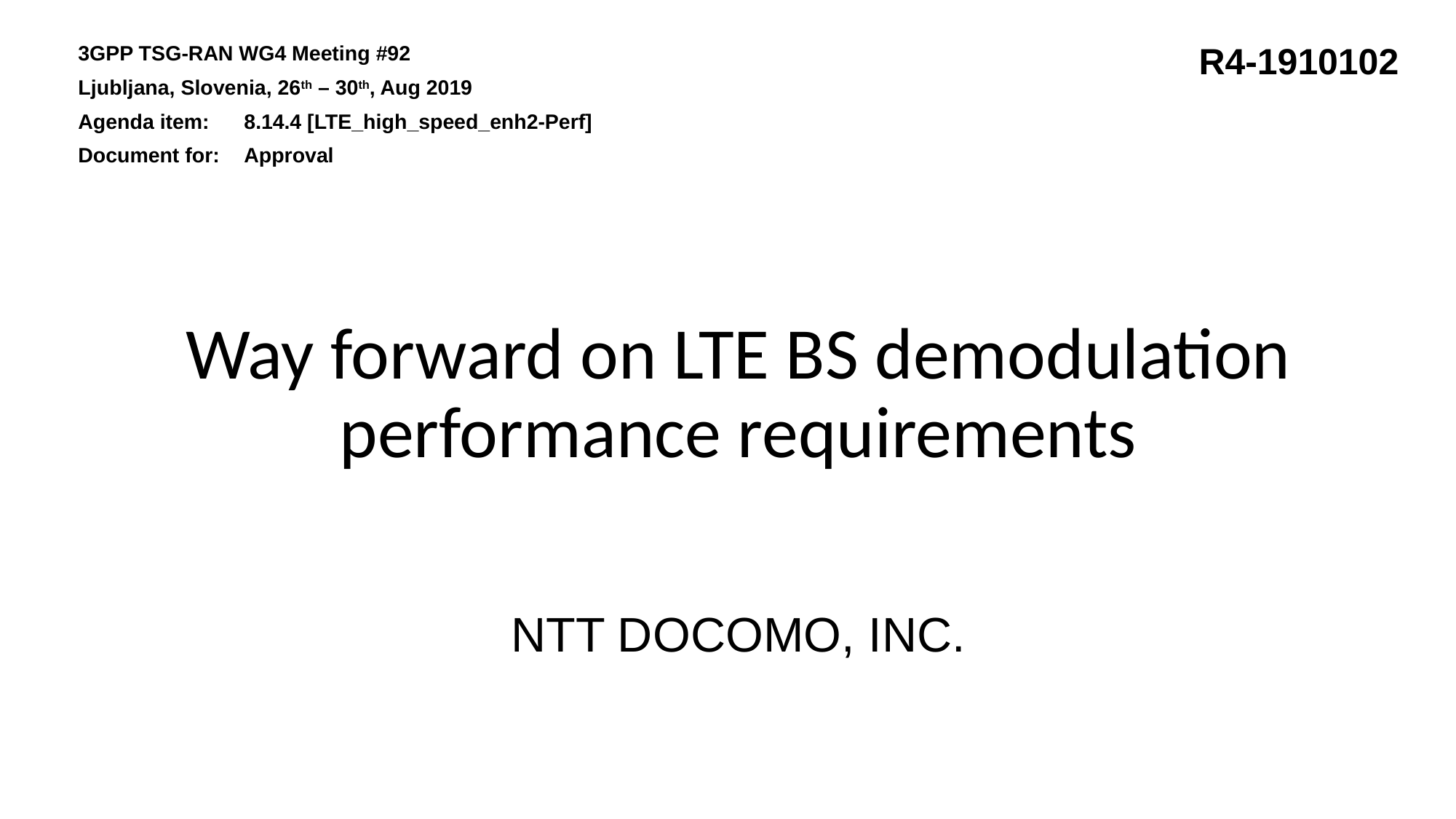

3GPP TSG-RAN WG4 Meeting #92
Ljubljana, Slovenia, 26th – 30th, Aug 2019
Agenda item:	8.14.4 [LTE_high_speed_enh2-Perf]
Document for:	Approval
R4-1910102
# Way forward on LTE BS demodulation performance requirements
NTT DOCOMO, INC.